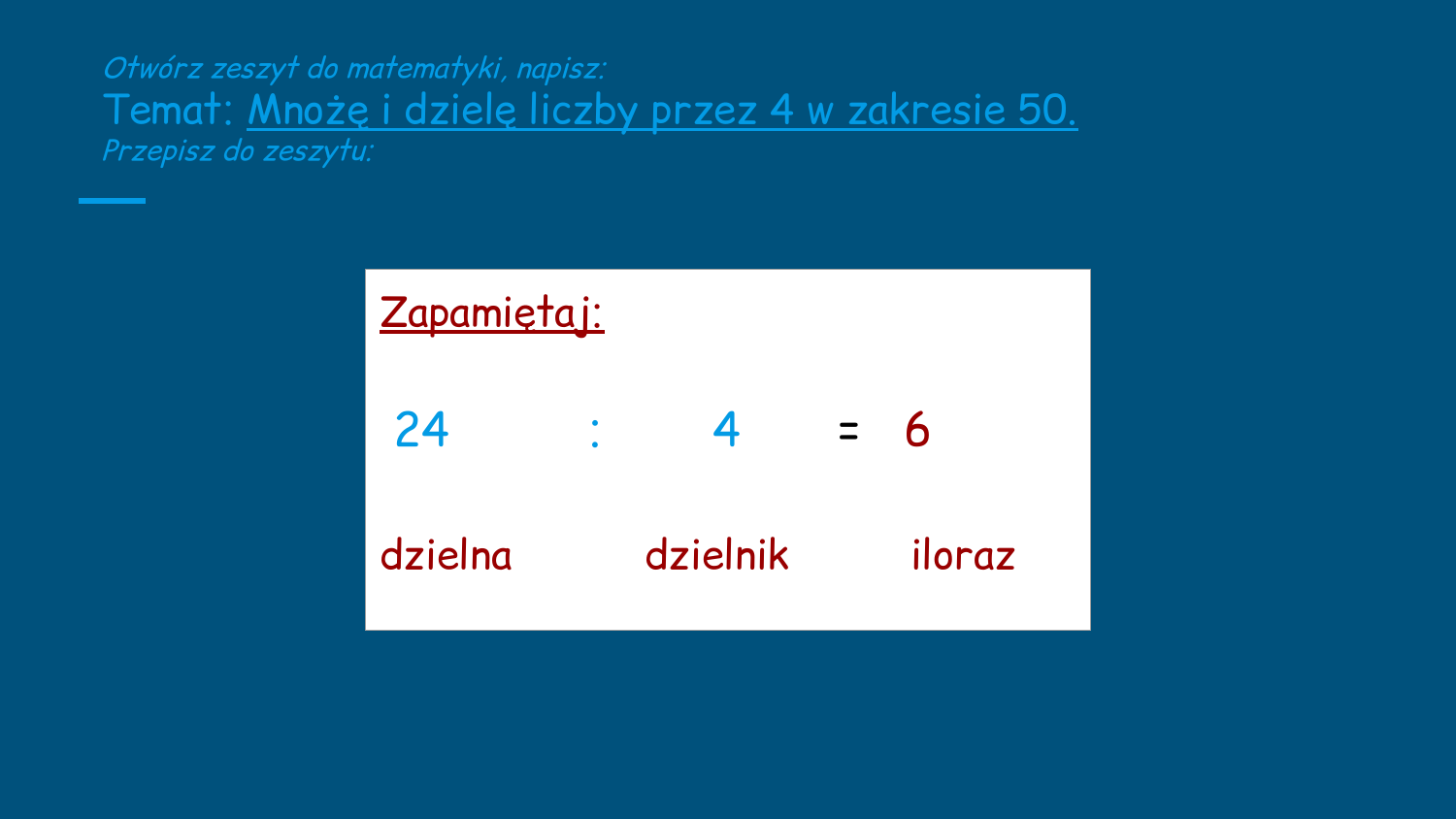

Otwórz zeszyt do matematyki, napisz:
Temat: Mnożę i dzielę liczby przez 4 w zakresie 50.
Przepisz do zeszytu:

| Zapamiętaj: 24 : 4 = 6 dzielna dzielnik iloraz |
| --- |